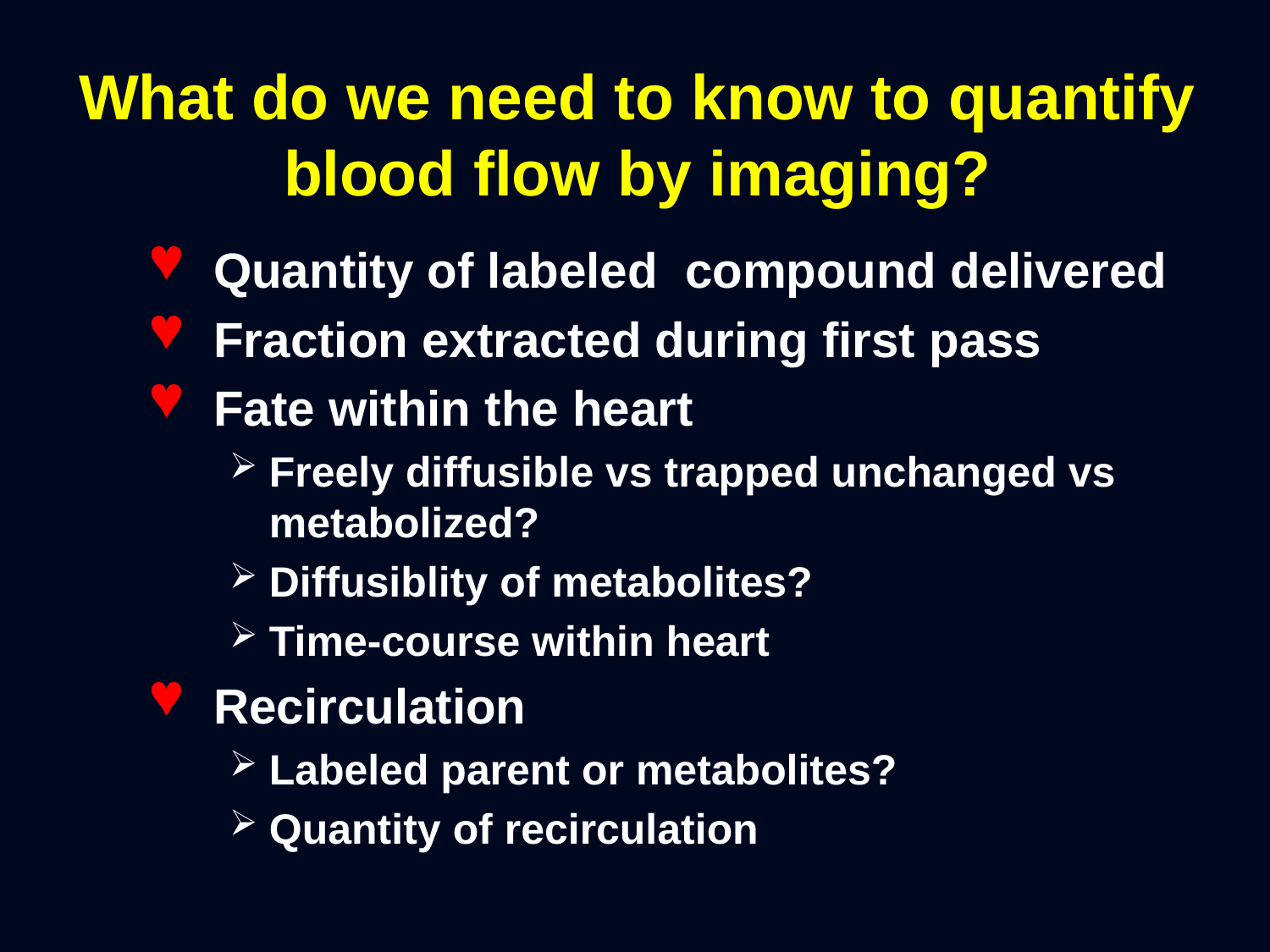

# What do we need to know to quantify blood flow by imaging?
Quantity of labeled  compound delivered
Fraction extracted during first pass
Fate within the heart
Freely diffusible vs trapped unchanged vs metabolized?
Diffusiblity of metabolites?
Time-course within heart
Recirculation
Labeled parent or metabolites?
Quantity of recirculation